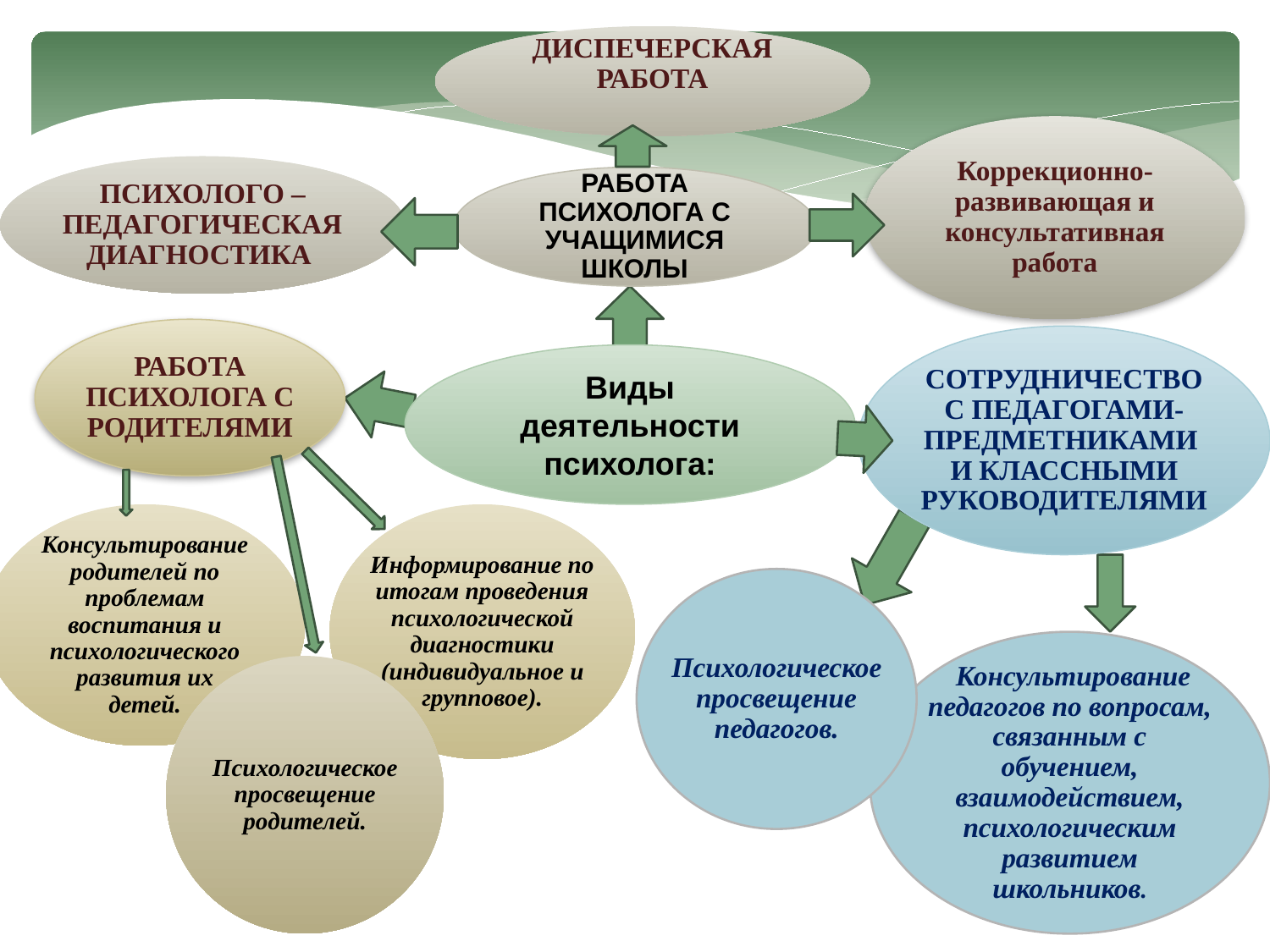

ДИСПЕЧЕРСКАЯ РАБОТА

Коррекционно-развивающая и консультативная работа
ПСИХОЛОГО – ПЕДАГОГИЧЕСКАЯ ДИАГНОСТИКА
РАБОТА ПСИХОЛОГА С УЧАЩИМИСЯ ШКОЛЫ

РАБОТА ПСИХОЛОГА С РОДИТЕЛЯМИ
СОТРУДНИЧЕСТВО С ПЕДАГОГАМИ-ПРЕДМЕТНИКАМИ
И КЛАССНЫМИ РУКОВОДИТЕЛЯМИ
Виды деятельности
психолога:

Консультирование родителей по проблемам воспитания и психологического развития их детей.
Информирование по итогам проведения психологической диагностики (индивидуальное и групповое).

Психологическое просвещение педагогов.
 Консультирование педагогов по вопросам, связанным с обучением, взаимодействием, психологическим развитием школьников.
Психологическое просвещение родителей.